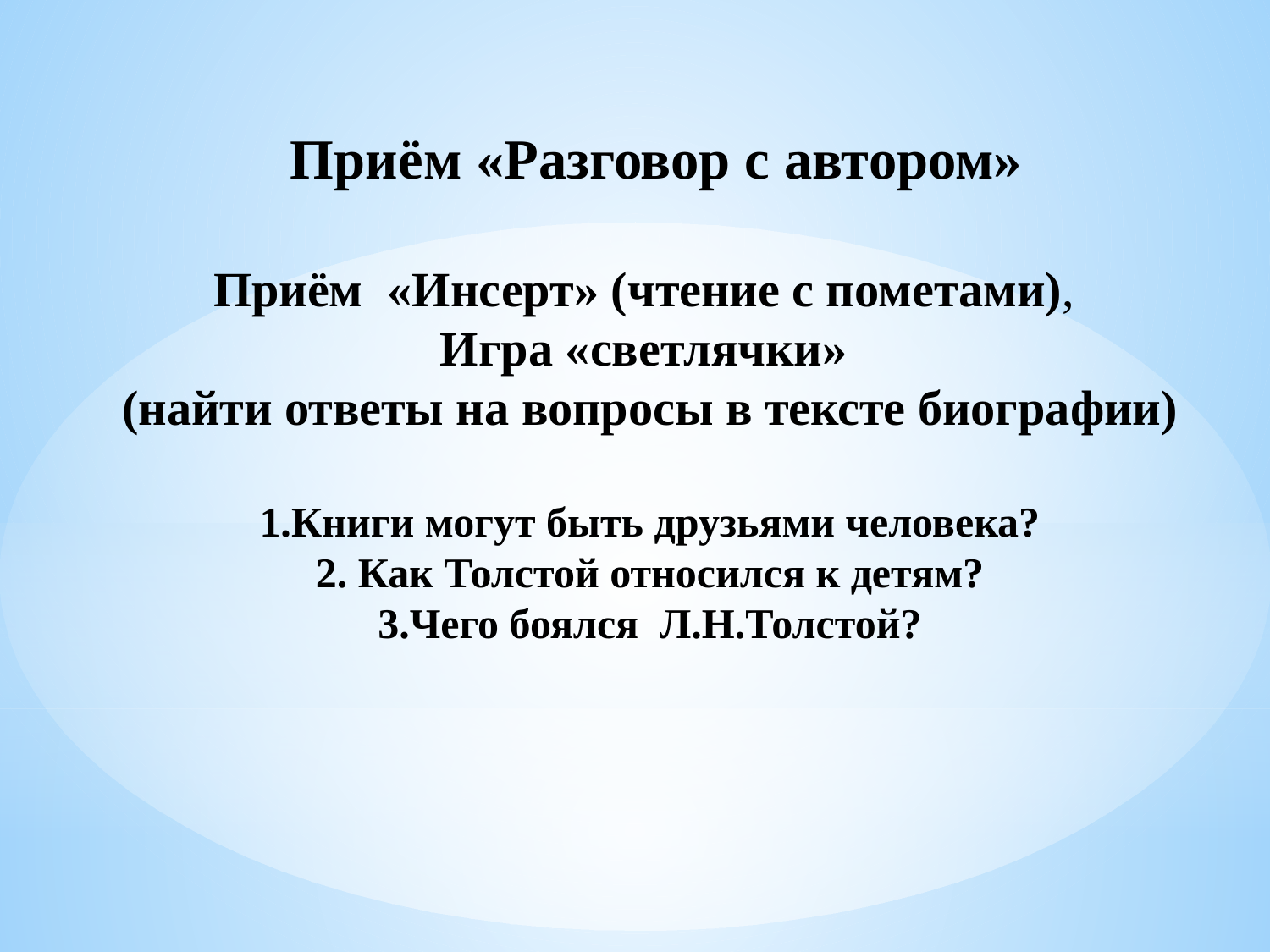

Приём «Разговор с автором»

Приём  «Инсерт» (чтение с пометами),
Игра «светлячки»
(найти ответы на вопросы в тексте биографии)

1.Книги могут быть друзьями человека?
2. Как Толстой относился к детям?
3.Чего боялся  Л.Н.Толстой?